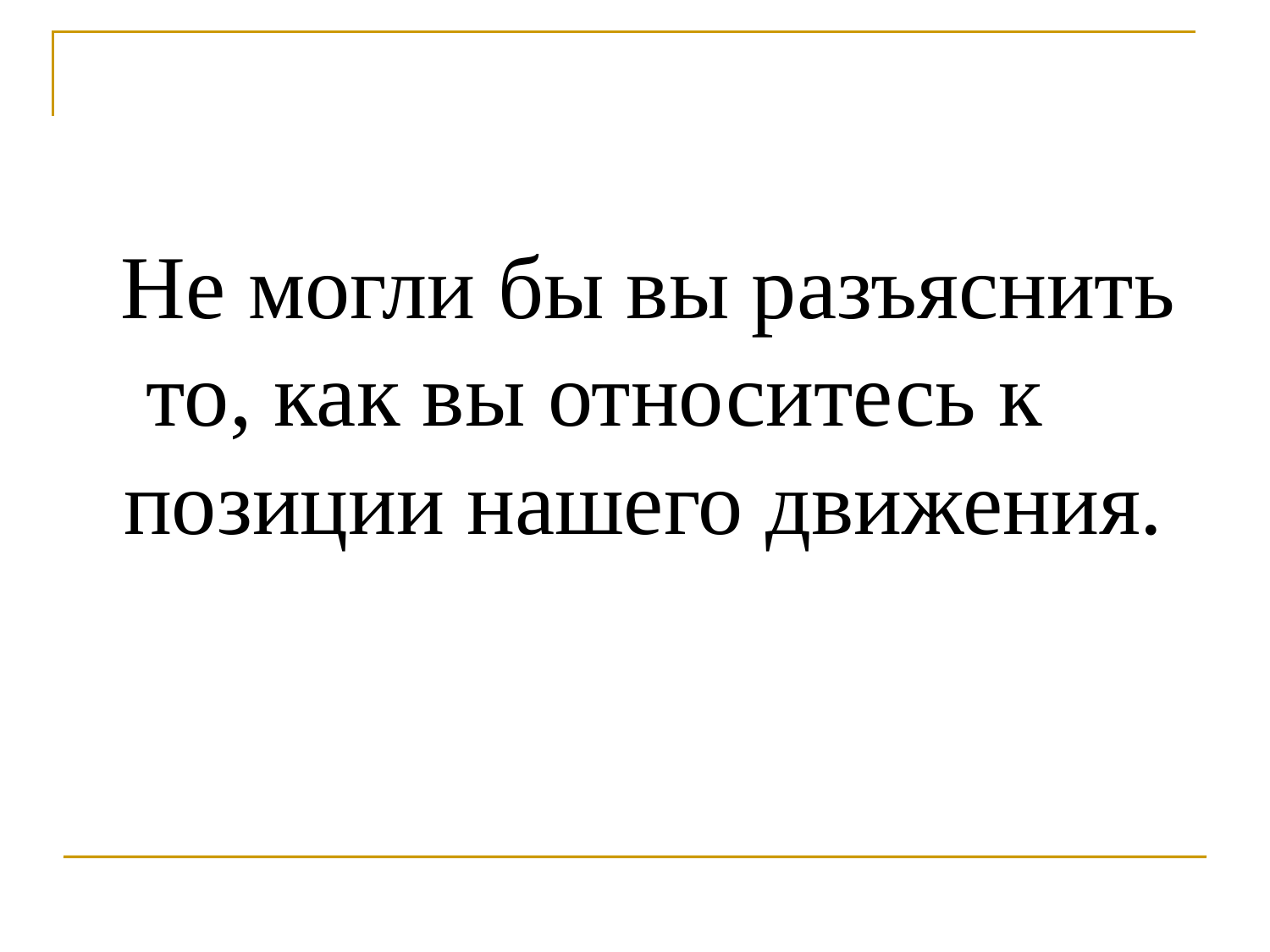

Не могли бы вы разъяснить  то, как вы относитесь к позиции нашего движения.